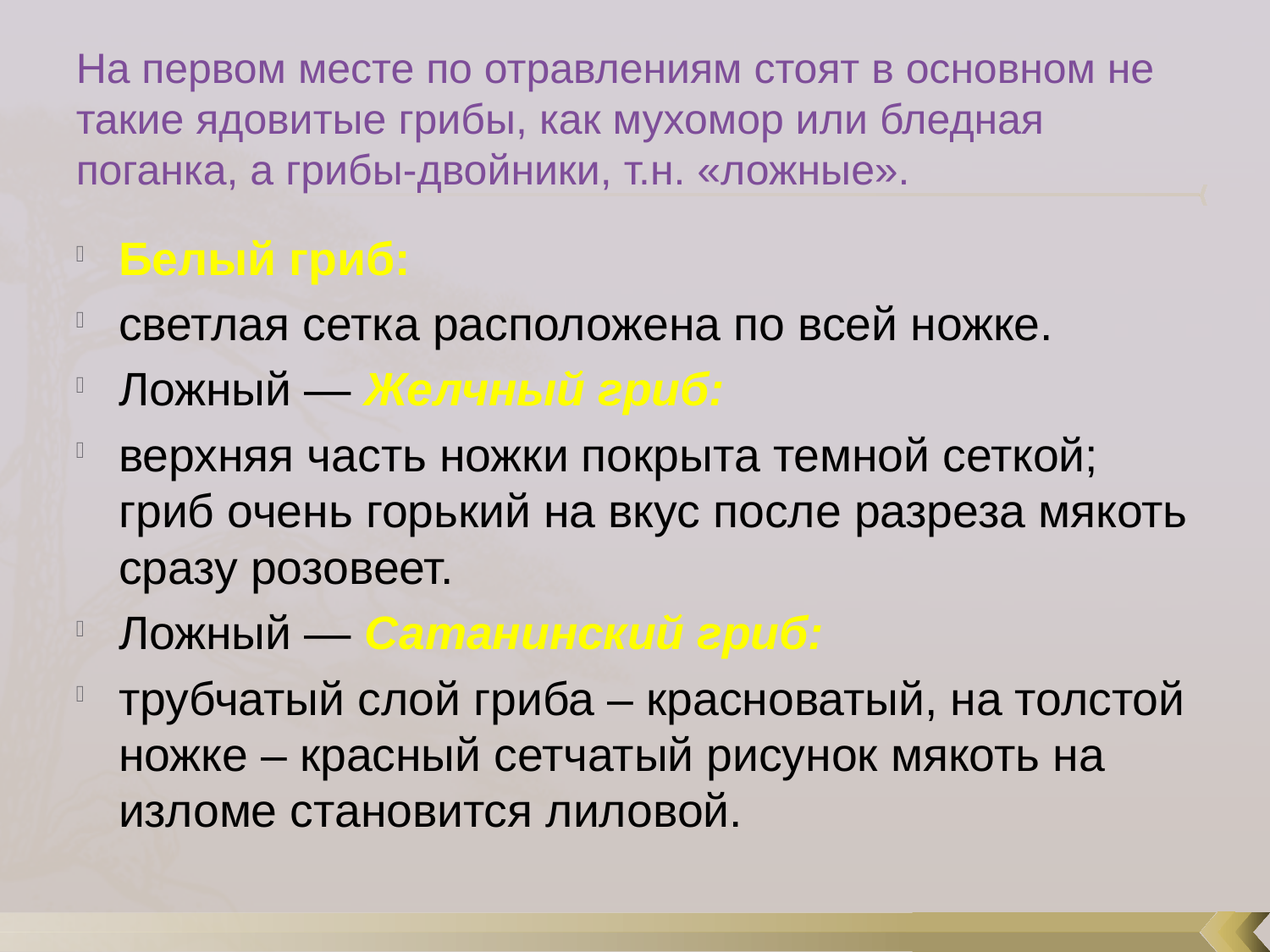

# На первом месте по отравлениям стоят в основном не такие ядовитые грибы, как мухомор или бледная поганка, а грибы-двойники, т.н. «ложные».
Белый гриб:
светлая сетка расположена по всей ножке.
Ложный — Желчный гриб:
верхняя часть ножки покрыта темной сеткой; гриб очень горький на вкус после разреза мякоть сразу розовеет.
Ложный — Сатанинский гриб:
трубчатый слой гриба – красноватый, на толстой ножке – красный сетчатый рисунок мякоть на изломе становится лиловой.